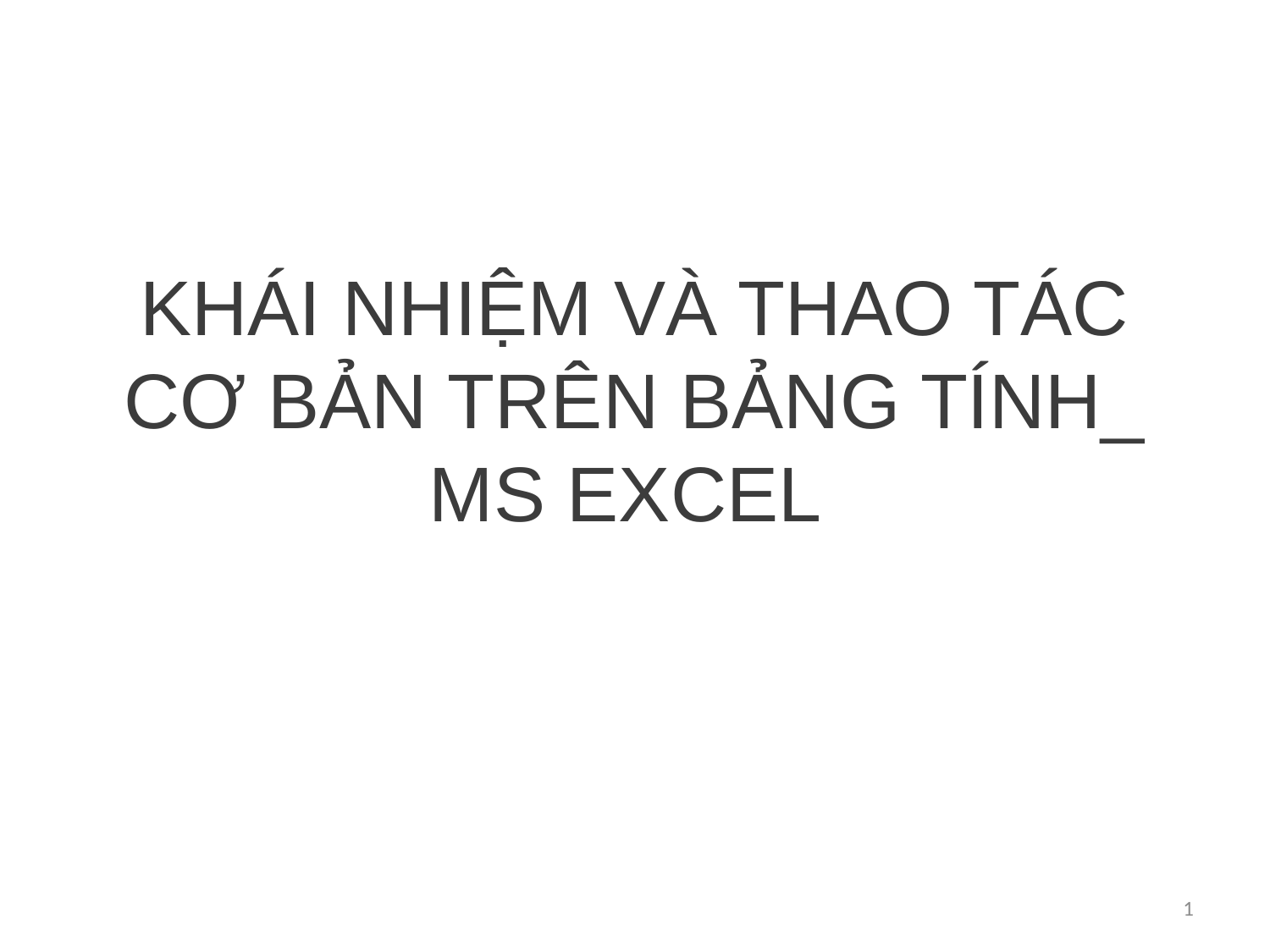

# KHÁI NHIỆM VÀ THAO TÁC CƠ BẢN TRÊN BẢNG TÍNH_ MS EXCEL

1